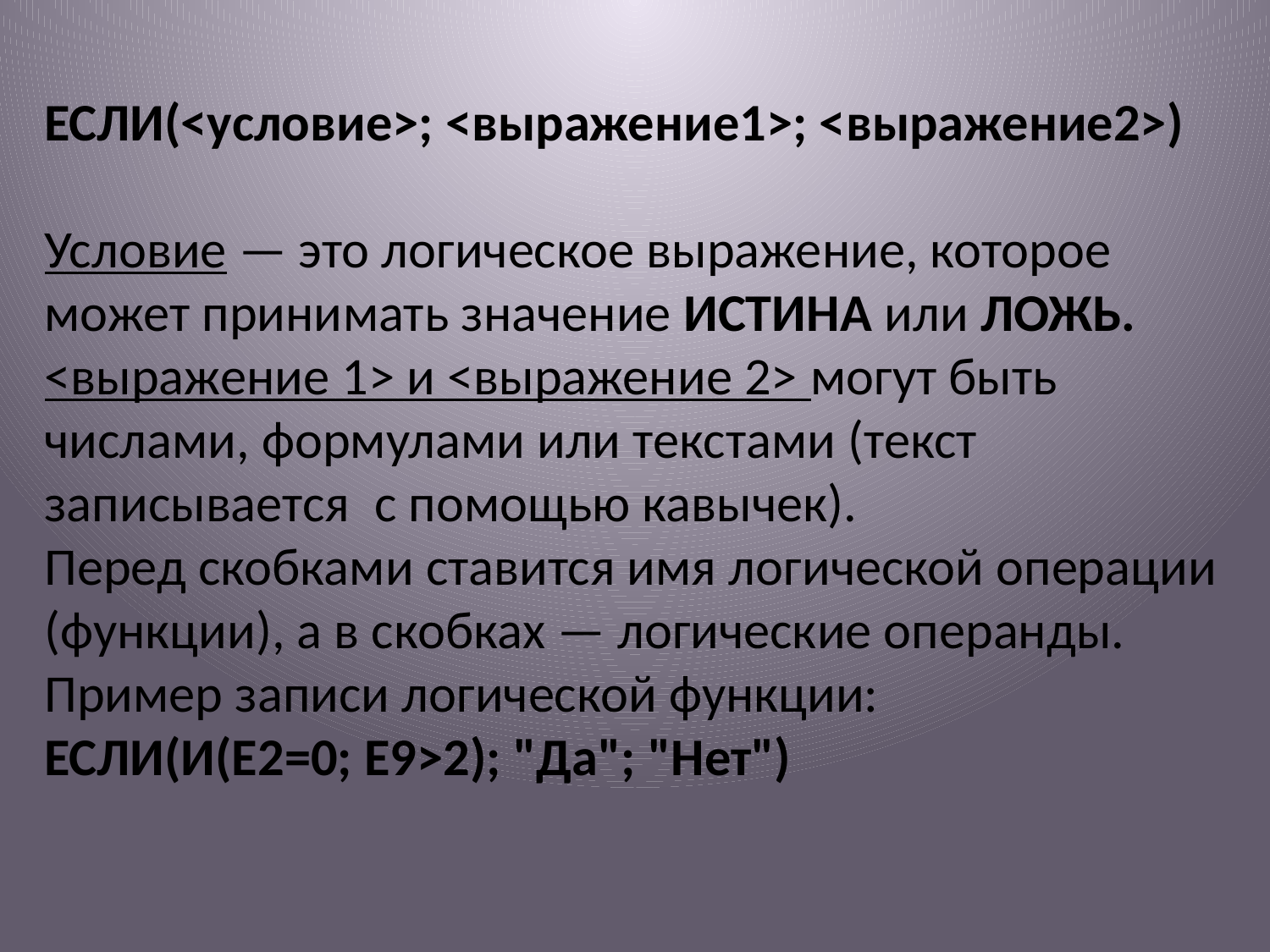

# ЕСЛИ(<условие>; <выражение1>; <выражение2>) Условие — это логическое выражение, которое может прини­мать значение ИСТИНА или ЛОЖЬ. <выражение 1> и <выражение 2> могут быть числами, формулами или текстами (текст записывается  с помощью кавычек). Перед скобками ставится имя логической операции (функции), а в скобках — логические операнды. Пример записи логической функции: ЕСЛИ(И(Е2=0; Е9>2); "Да"; "Нет")